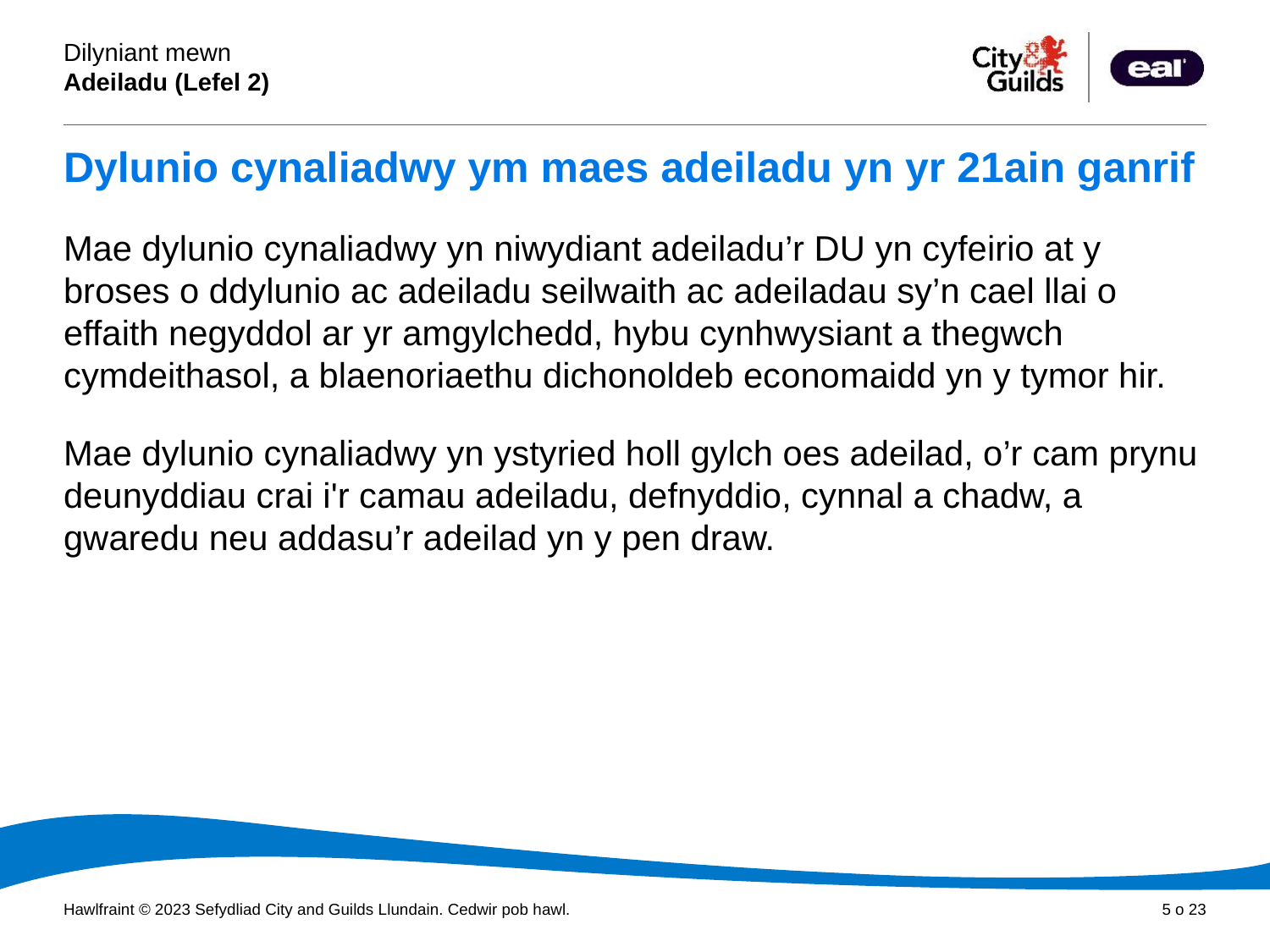

# Dylunio cynaliadwy ym maes adeiladu yn yr 21ain ganrif
Mae dylunio cynaliadwy yn niwydiant adeiladu’r DU yn cyfeirio at y broses o ddylunio ac adeiladu seilwaith ac adeiladau sy’n cael llai o effaith negyddol ar yr amgylchedd, hybu cynhwysiant a thegwch cymdeithasol, a blaenoriaethu dichonoldeb economaidd yn y tymor hir.
Mae dylunio cynaliadwy yn ystyried holl gylch oes adeilad, o’r cam prynu deunyddiau crai i'r camau adeiladu, defnyddio, cynnal a chadw, a gwaredu neu addasu’r adeilad yn y pen draw.